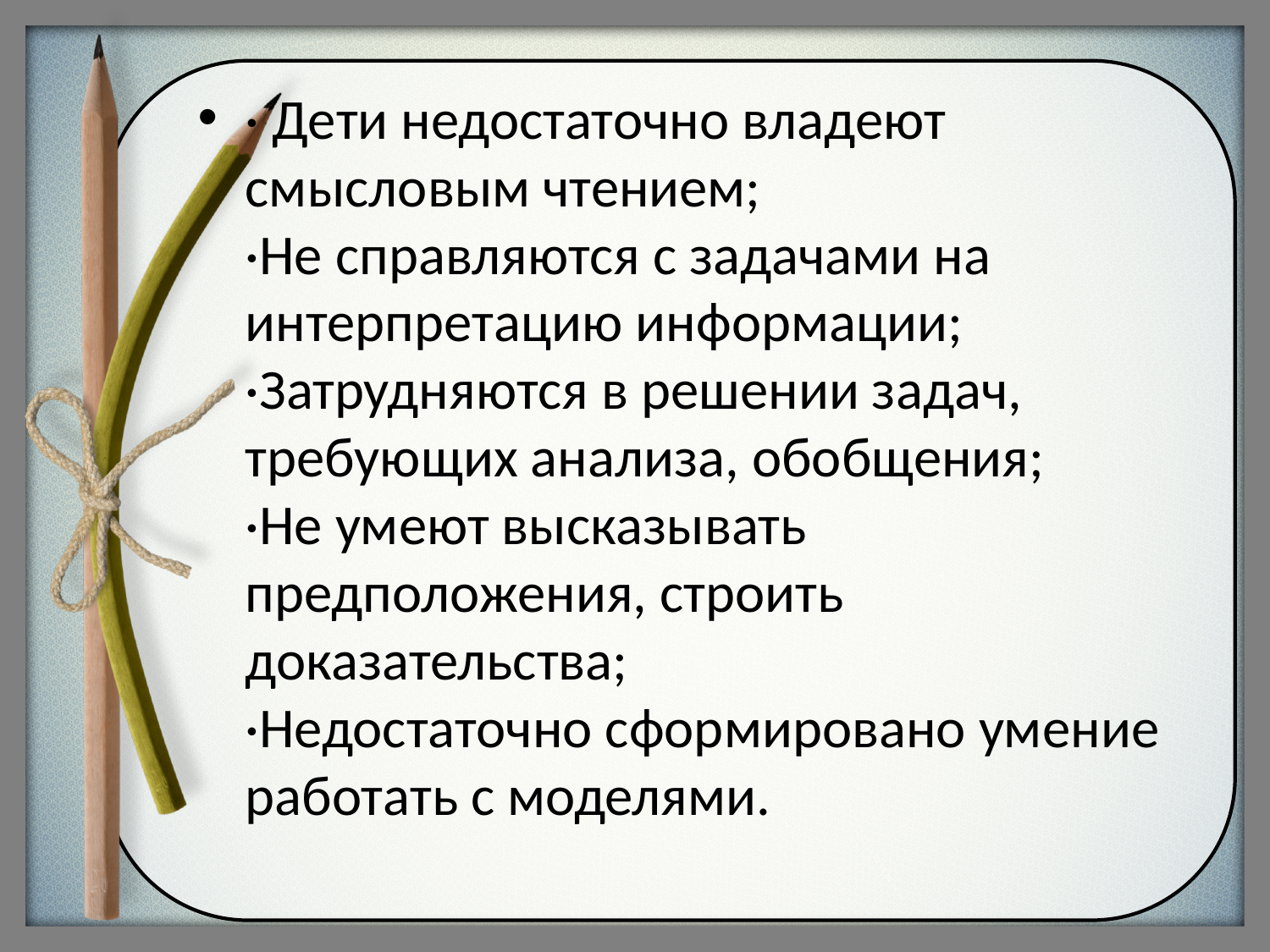

· Дети недостаточно владеют смысловым чтением;
·Не справляются с задачами на интерпретацию информации;
·Затрудняются в решении задач, требующих анализа, обобщения;
·Не умеют высказывать предположения, строить доказательства;
·Недостаточно сформировано умение работать с моделями.